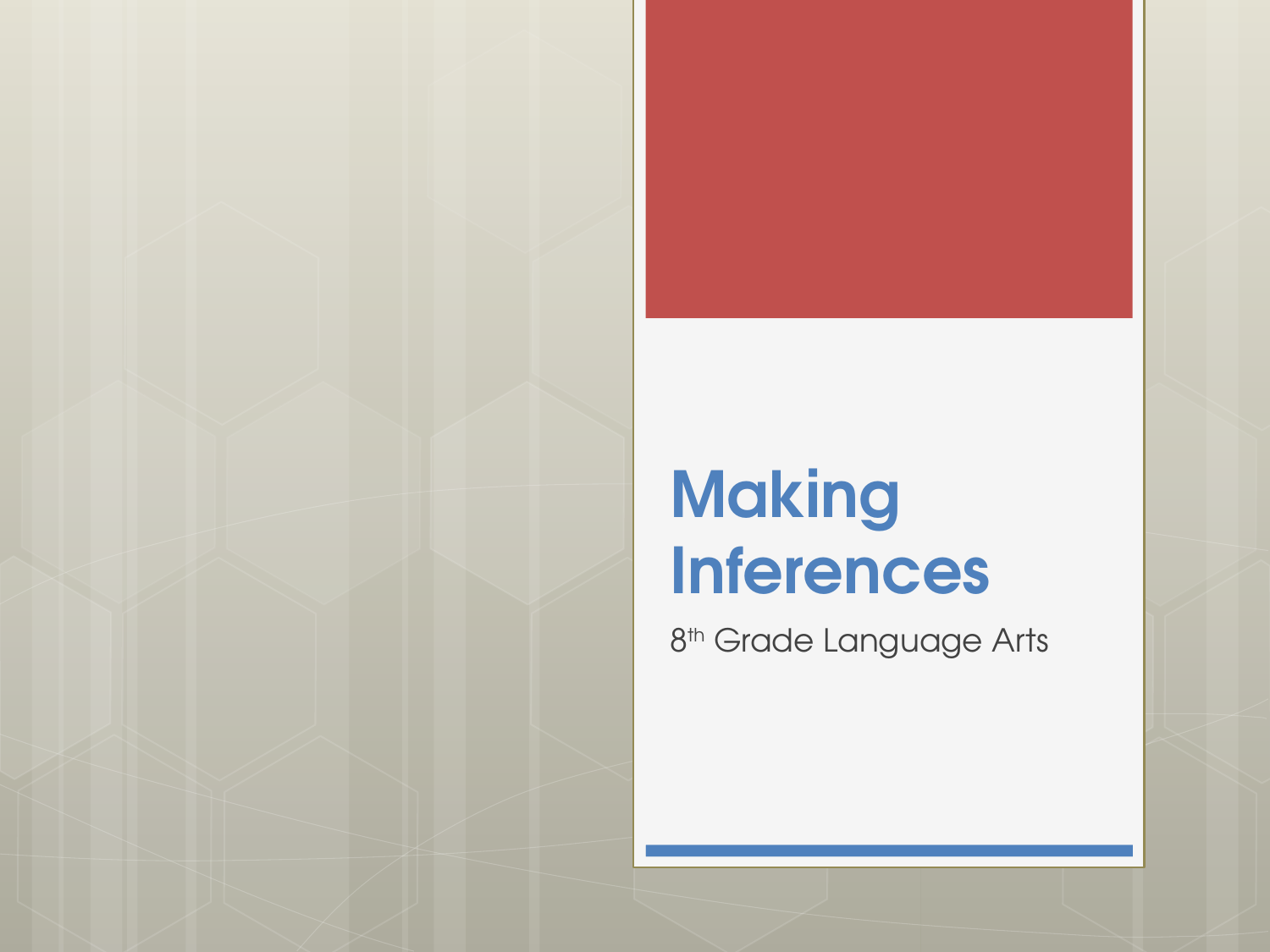

# Making Inferences
8th Grade Language Arts